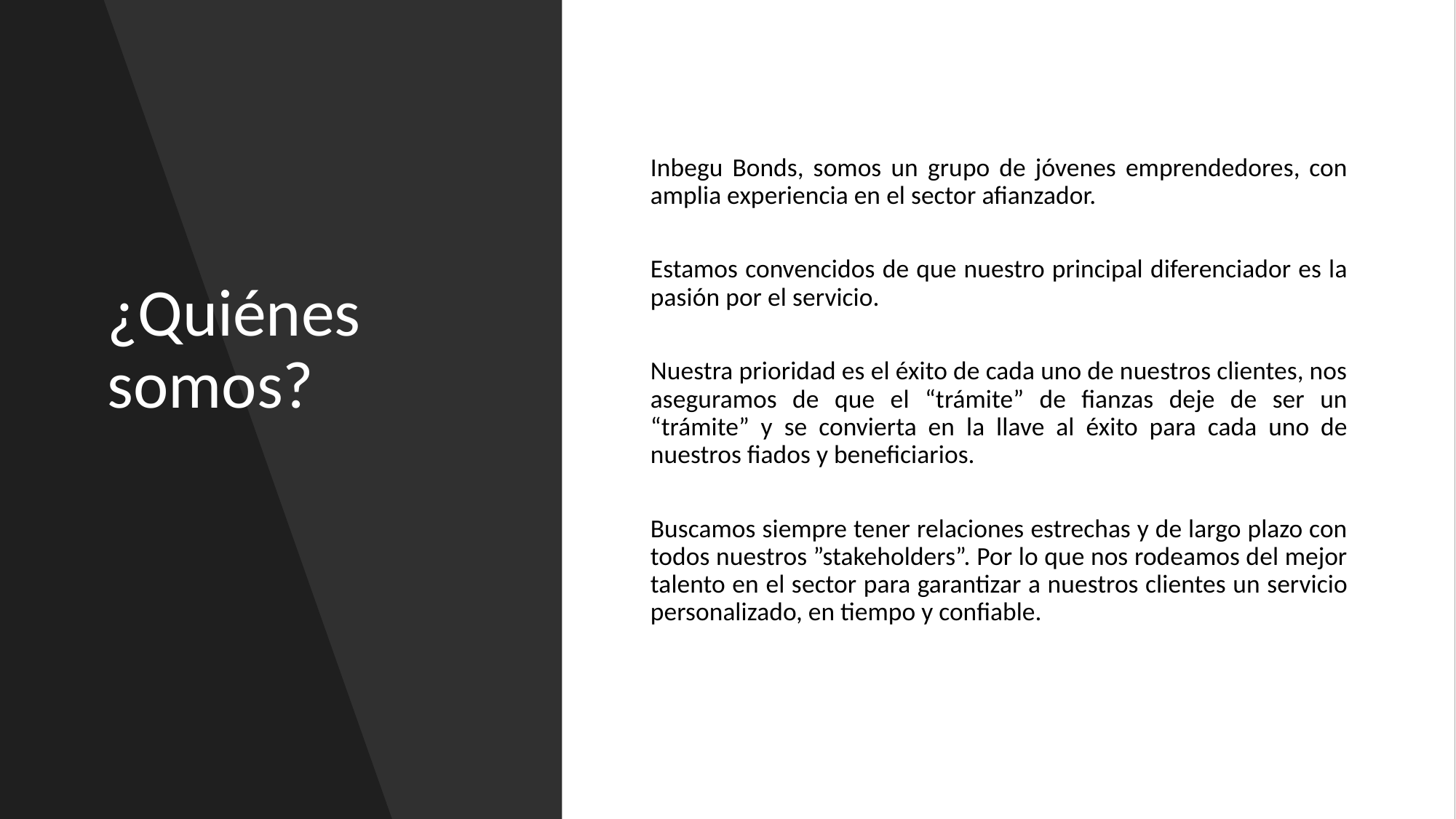

# ¿Quiénes somos?
Inbegu Bonds, somos un grupo de jóvenes emprendedores, con amplia experiencia en el sector afianzador.

Estamos convencidos de que nuestro principal diferenciador es la pasión por el servicio.

Nuestra prioridad es el éxito de cada uno de nuestros clientes, nos aseguramos de que el “trámite” de fianzas deje de ser un “trámite” y se convierta en la llave al éxito para cada uno de nuestros fiados y beneficiarios.

Buscamos siempre tener relaciones estrechas y de largo plazo con todos nuestros ”stakeholders”. Por lo que nos rodeamos del mejor talento en el sector para garantizar a nuestros clientes un servicio personalizado, en tiempo y confiable.
3